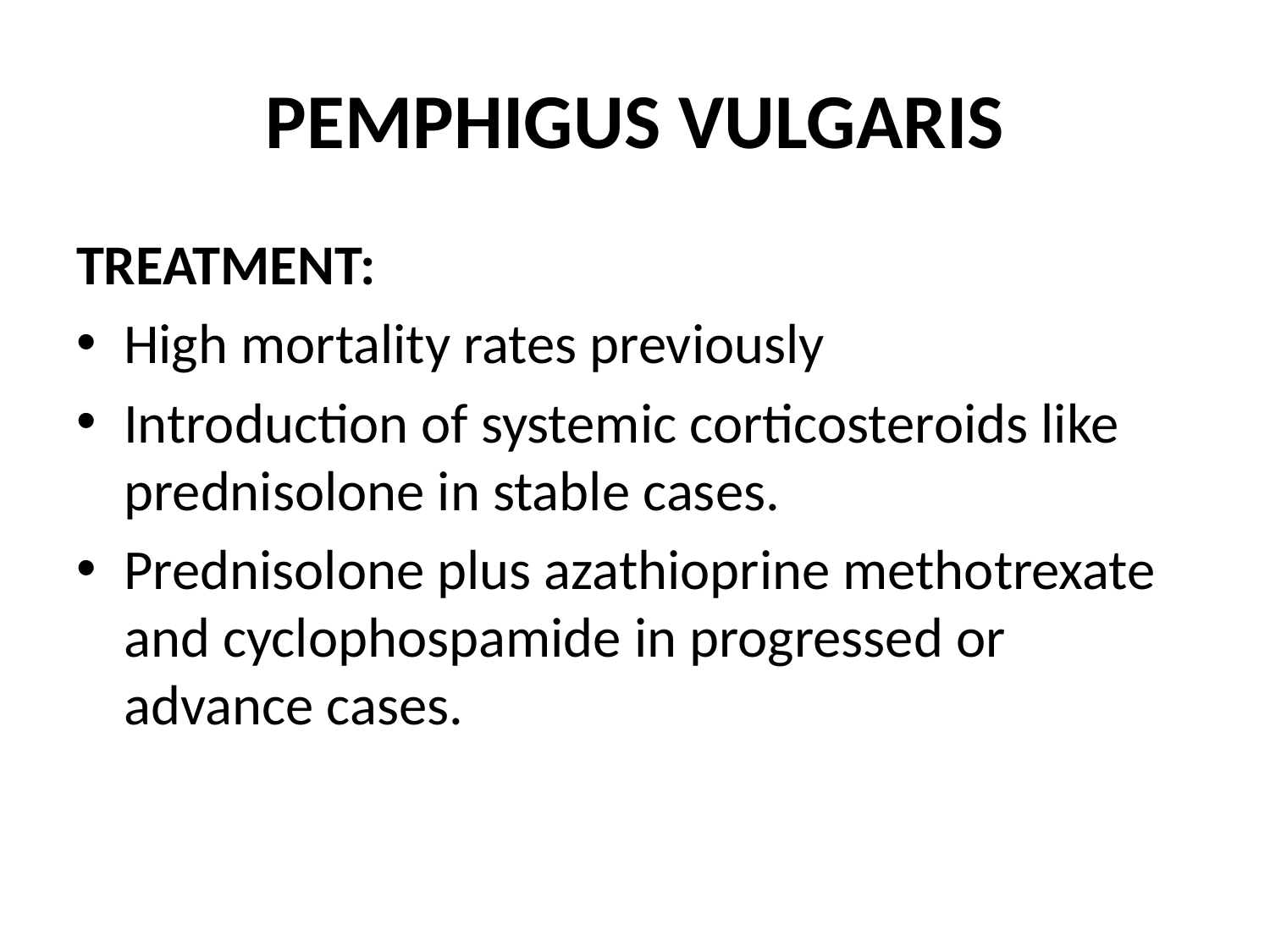

# PEMPHIGUS VULGARIS
TREATMENT:
High mortality rates previously
Introduction of systemic corticosteroids like prednisolone in stable cases.
Prednisolone plus azathioprine methotrexate and cyclophospamide in progressed or advance cases.